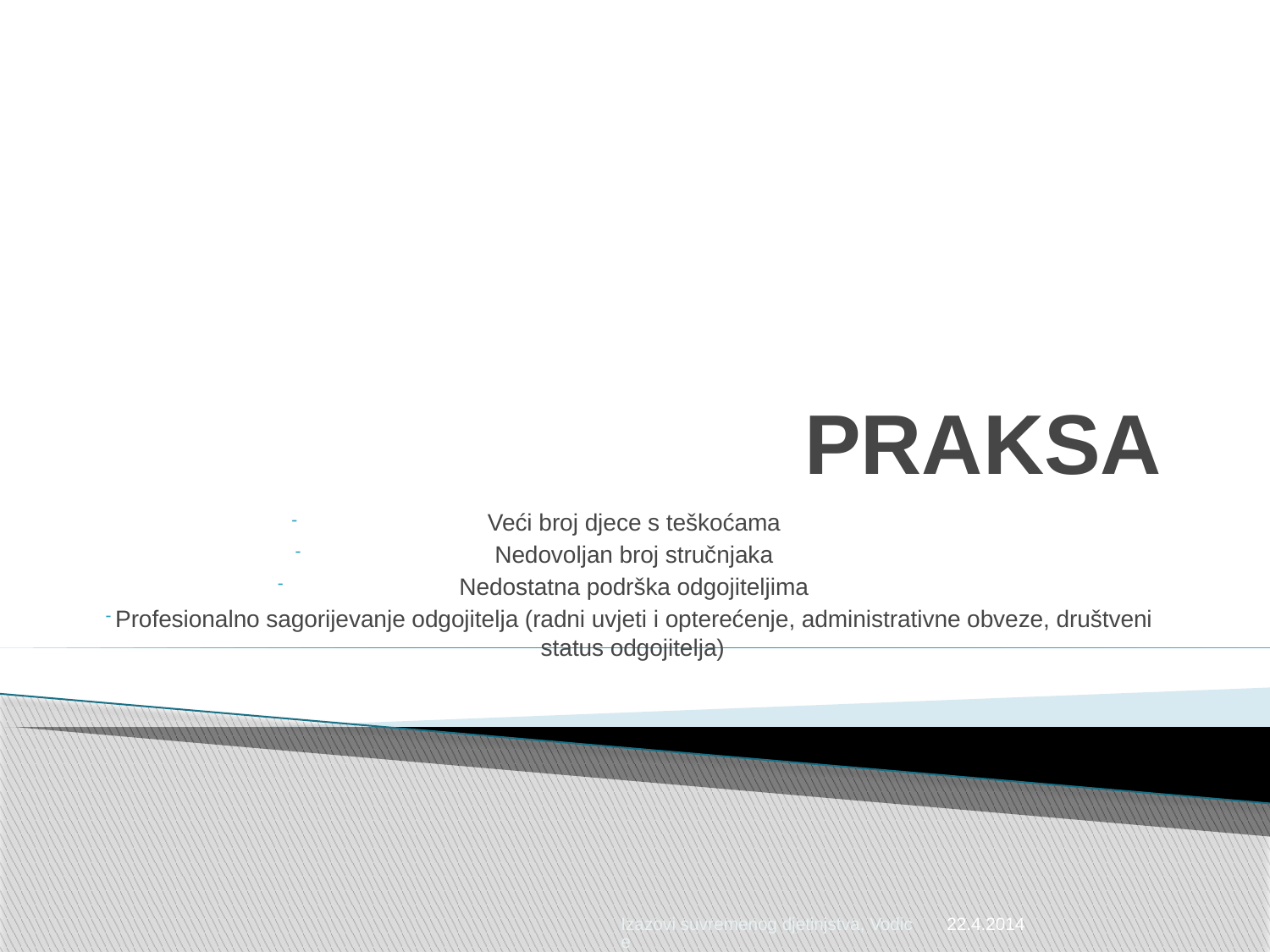

# PRAKSA
Veći broj djece s teškoćama
Nedovoljan broj stručnjaka
Nedostatna podrška odgojiteljima
Profesionalno sagorijevanje odgojitelja (radni uvjeti i opterećenje, administrativne obveze, društveni status odgojitelja)
Izazovi suvremenog djetinjstva, Vodice
22.4.2014